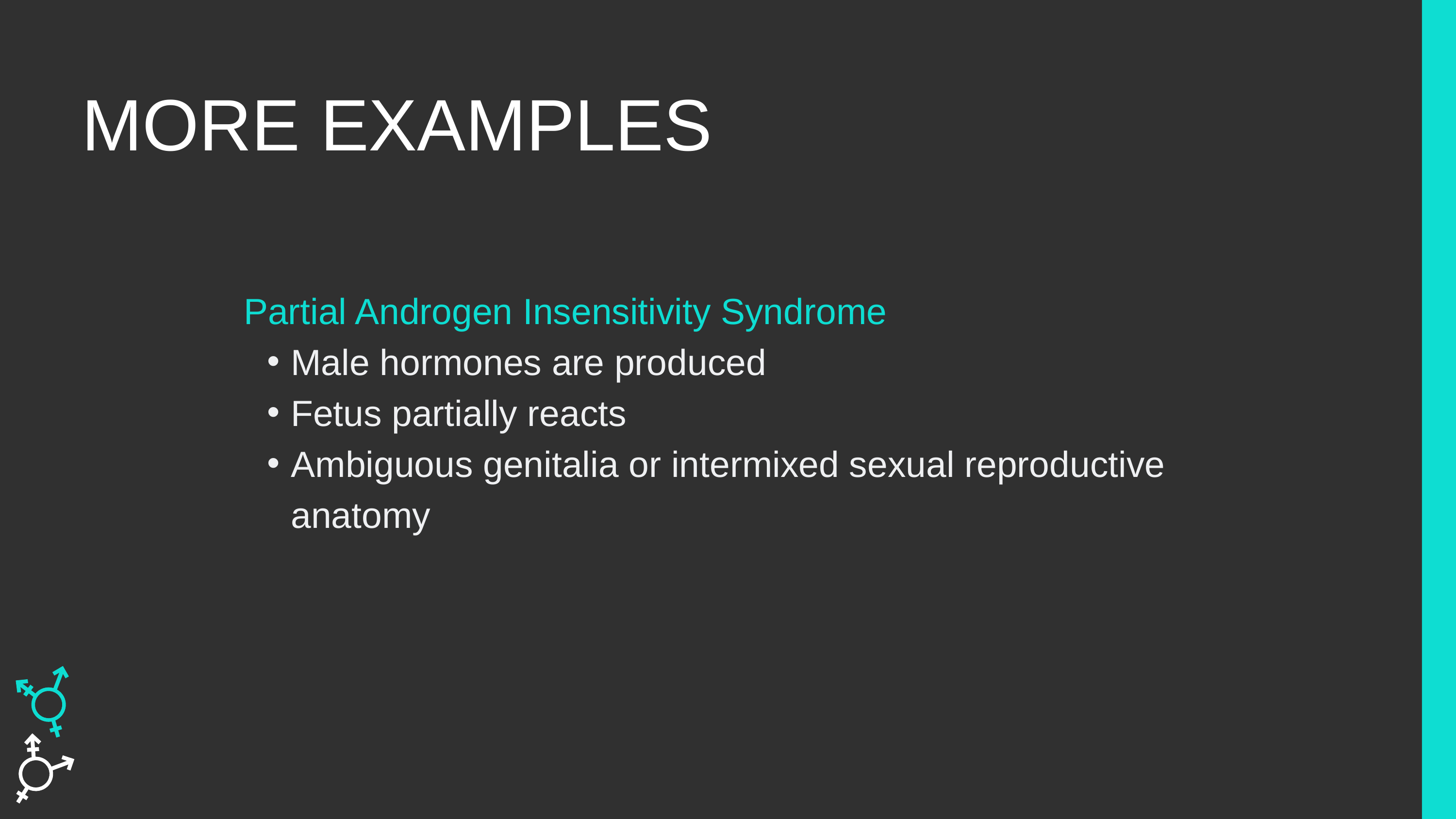

MORE EXAMPLES
Partial Androgen Insensitivity Syndrome
Male hormones are produced
Fetus partially reacts
Ambiguous genitalia or intermixed sexual reproductive anatomy